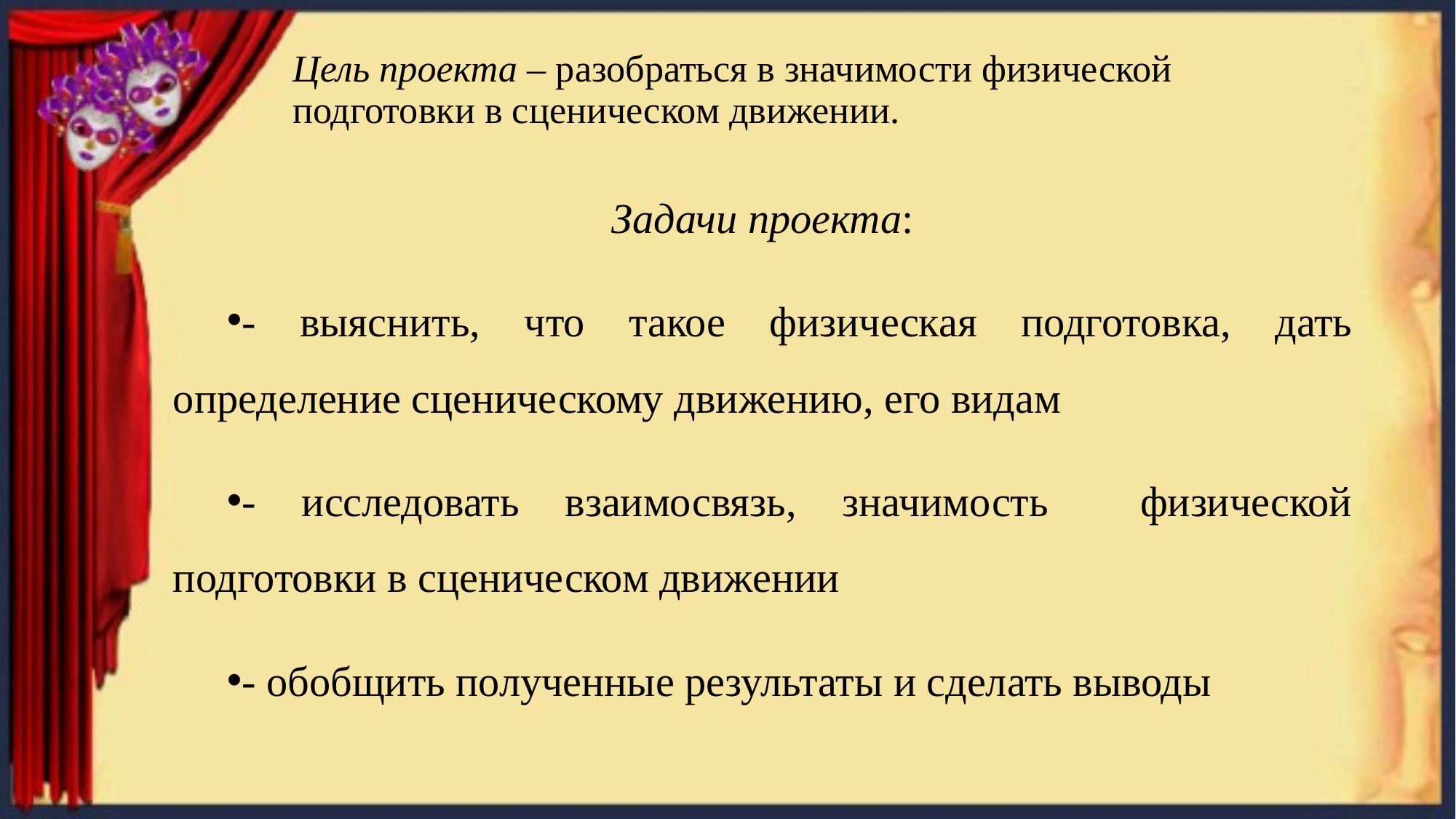

# Цель проекта – разобраться в значимости физической подготовки в сценическом движении.
Задачи проекта:
- выяснить, что такое физическая подготовка, дать определение сценическому движению, его видам
- исследовать взаимосвязь, значимость  физической подготовки в сценическом движении
- обобщить полученные результаты и сделать выводы